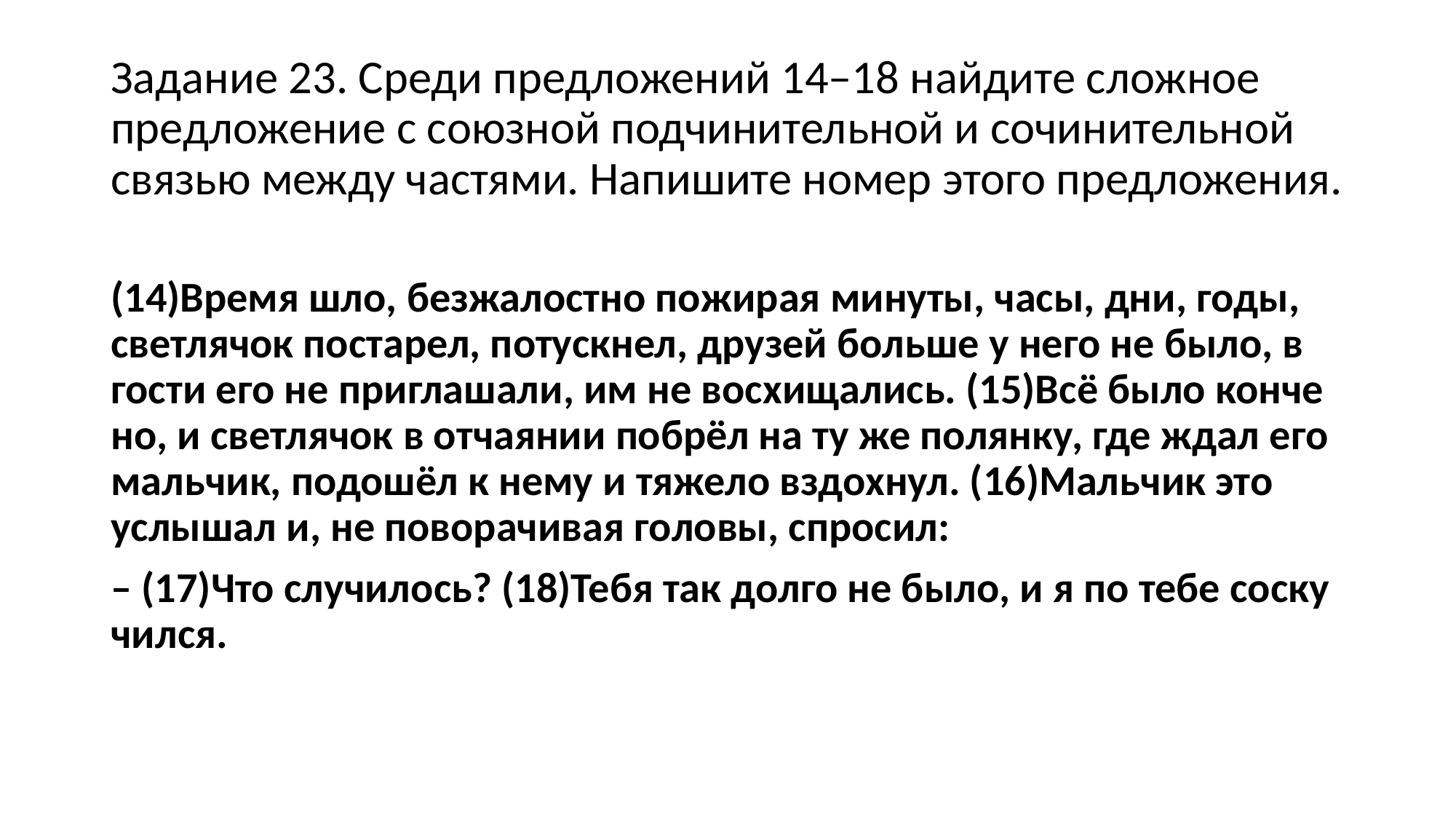

# Задание 23. Среди предложений 14–18 найдите сложное предложение с союзной подчинительной и сочинительной связью между частями. Напишите номер этого предложения.
(14)Время шло, без­жа­лост­но по­жи­рая ми­ну­ты, часы, дни, годы, свет­ля­чок по­ста­рел, по­туск­нел, дру­зей боль­ше у него не было, в гости его не при­гла­ша­ли, им не вос­хи­ща­лись. (15)Всё было кон­че­но, и свет­ля­чок в от­ча­я­нии побрёл на ту же по­лян­ку, где ждал его маль­чик, подошёл к нему и тя­же­ло вздох­нул. (16)Маль­чик это услы­шал и, не по­во­ра­чи­вая го­ло­вы, спро­сил:
– (17)Что слу­чи­лось? (18)Тебя так долго не было, и я по тебе со­ску­чил­ся.